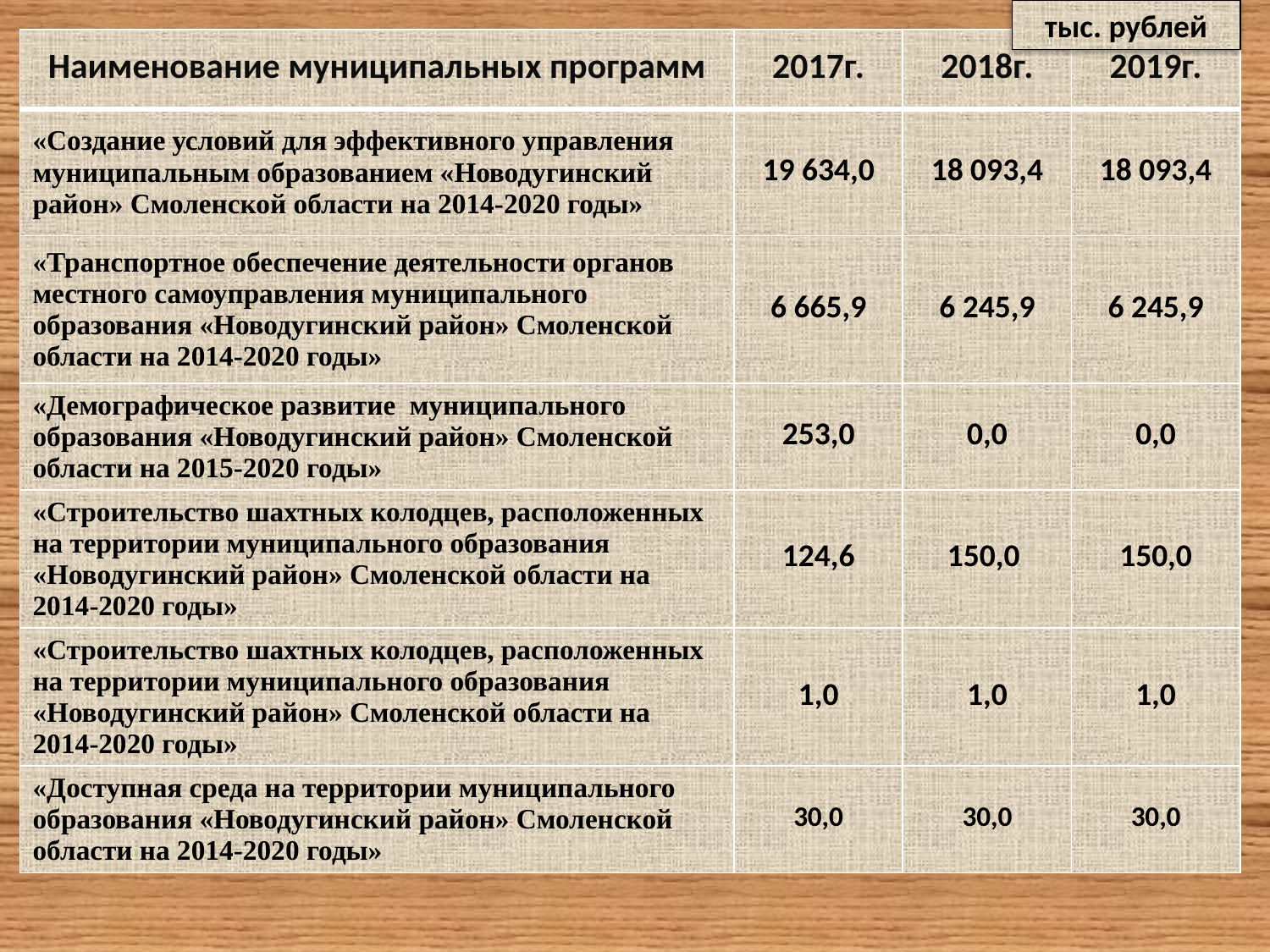

тыс. рублей
| Наименование муниципальных программ | 2017г. | 2018г. | 2019г. |
| --- | --- | --- | --- |
| «Создание условий для эффективного управления муниципальным образованием «Новодугинский район» Смоленской области на 2014-2020 годы» | 19 634,0 | 18 093,4 | 18 093,4 |
| «Транспортное обеспечение деятельности органов местного самоуправления муниципального образования «Новодугинский район» Смоленской области на 2014-2020 годы» | 6 665,9 | 6 245,9 | 6 245,9 |
| «Демографическое развитие муниципального образования «Новодугинский район» Смоленской области на 2015-2020 годы» | 253,0 | 0,0 | 0,0 |
| «Строительство шахтных колодцев, расположенных на территории муниципального образования «Новодугинский район» Смоленской области на 2014-2020 годы» | 124,6 | 150,0 | 150,0 |
| «Строительство шахтных колодцев, расположенных на территории муниципального образования «Новодугинский район» Смоленской области на 2014-2020 годы» | 1,0 | 1,0 | 1,0 |
| «Доступная среда на территории муниципального образования «Новодугинский район» Смоленской области на 2014-2020 годы» | 30,0 | 30,0 | 30,0 |